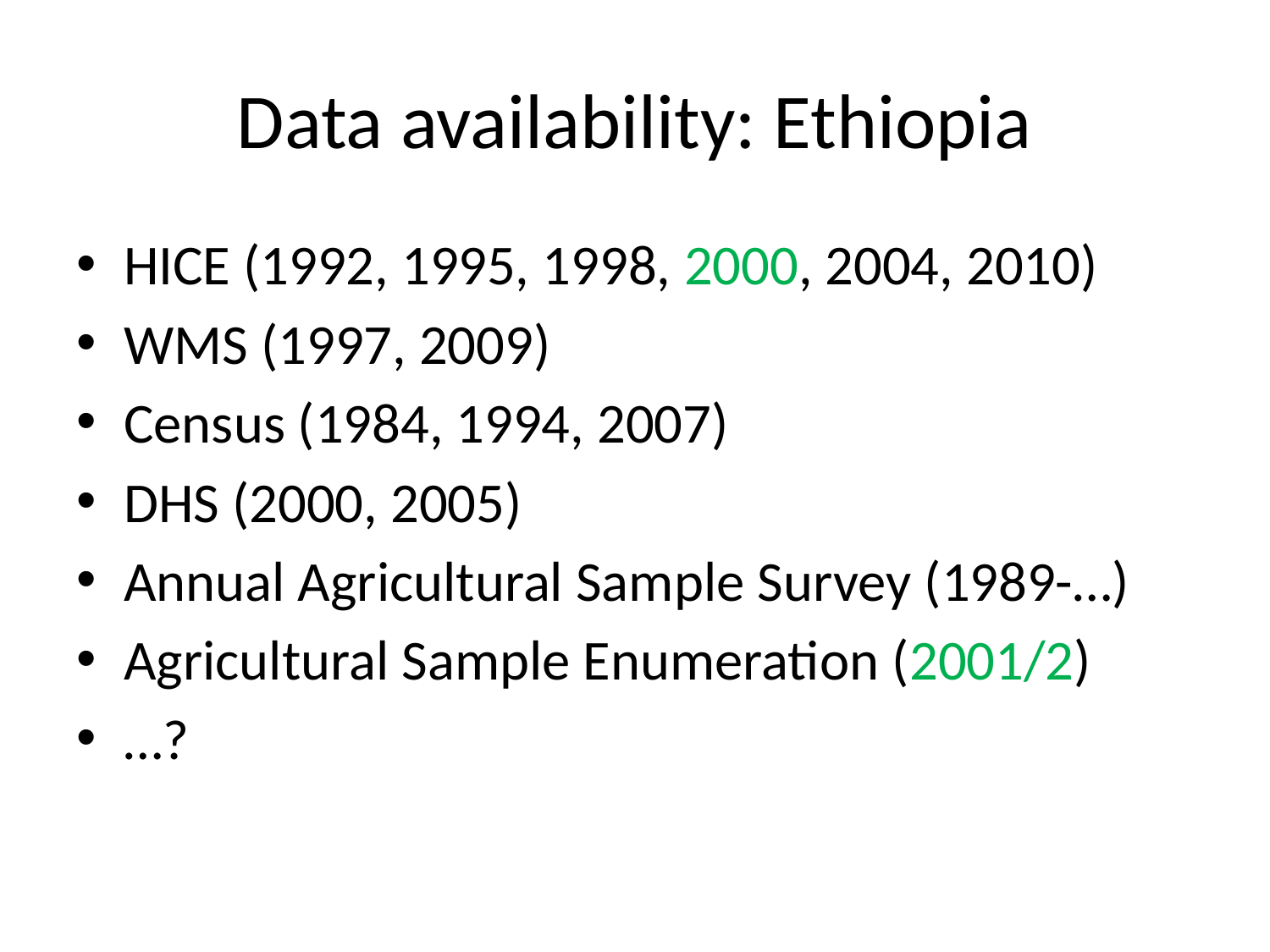

# Data availability: Ethiopia
HICE (1992, 1995, 1998, 2000, 2004, 2010)
WMS (1997, 2009)
Census (1984, 1994, 2007)
DHS (2000, 2005)
Annual Agricultural Sample Survey (1989-…)
Agricultural Sample Enumeration (2001/2)
…?